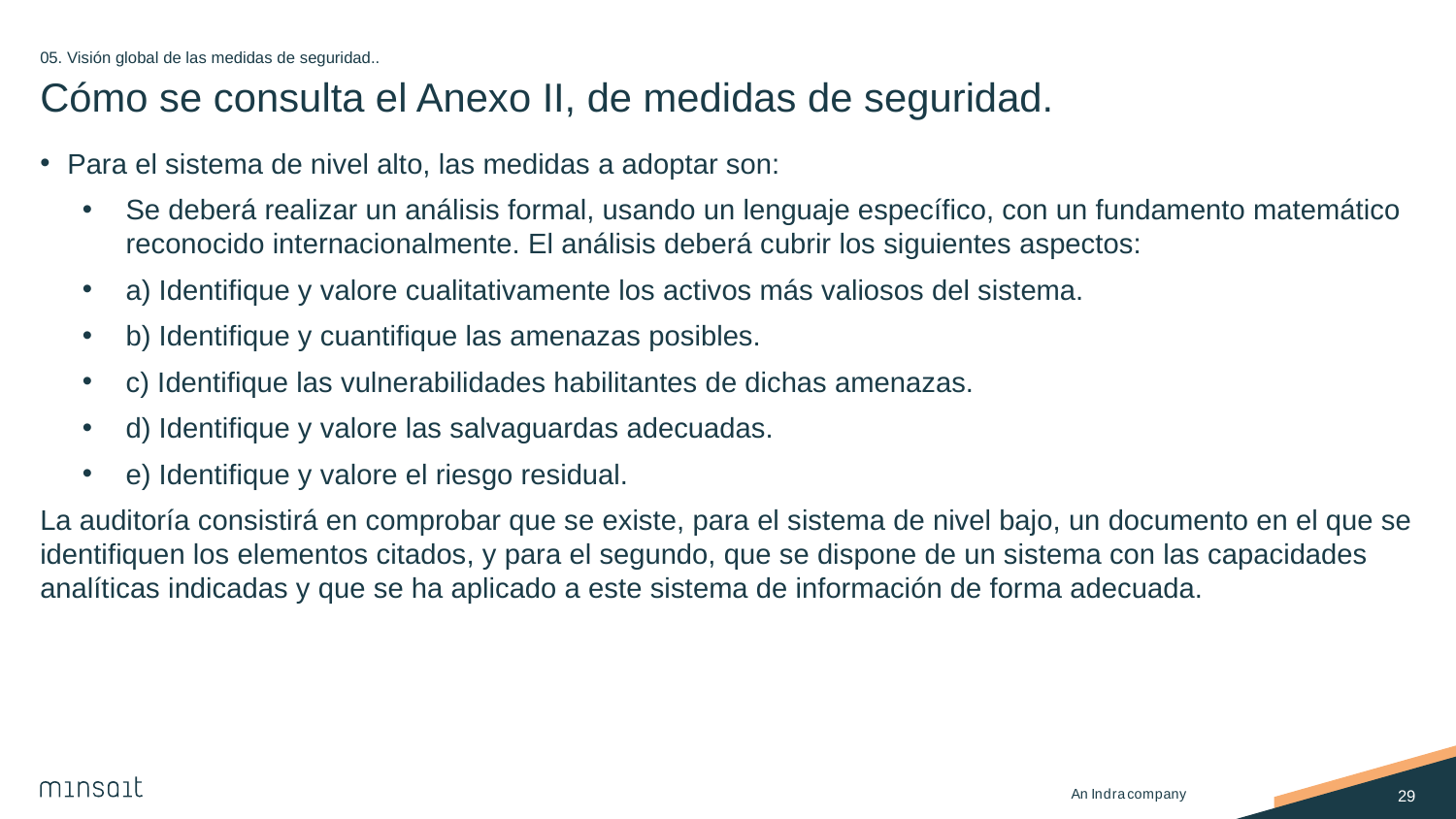

05. Visión global de las medidas de seguridad..
# Cómo se consulta el Anexo II, de medidas de seguridad.
Para el sistema de nivel alto, las medidas a adoptar son:
Se deberá realizar un análisis formal, usando un lenguaje específico, con un fundamento matemático reconocido internacionalmente. El análisis deberá cubrir los siguientes aspectos:
a) Identifique y valore cualitativamente los activos más valiosos del sistema.
b) Identifique y cuantifique las amenazas posibles.
c) Identifique las vulnerabilidades habilitantes de dichas amenazas.
d) Identifique y valore las salvaguardas adecuadas.
e) Identifique y valore el riesgo residual.
La auditoría consistirá en comprobar que se existe, para el sistema de nivel bajo, un documento en el que se identifiquen los elementos citados, y para el segundo, que se dispone de un sistema con las capacidades analíticas indicadas y que se ha aplicado a este sistema de información de forma adecuada.